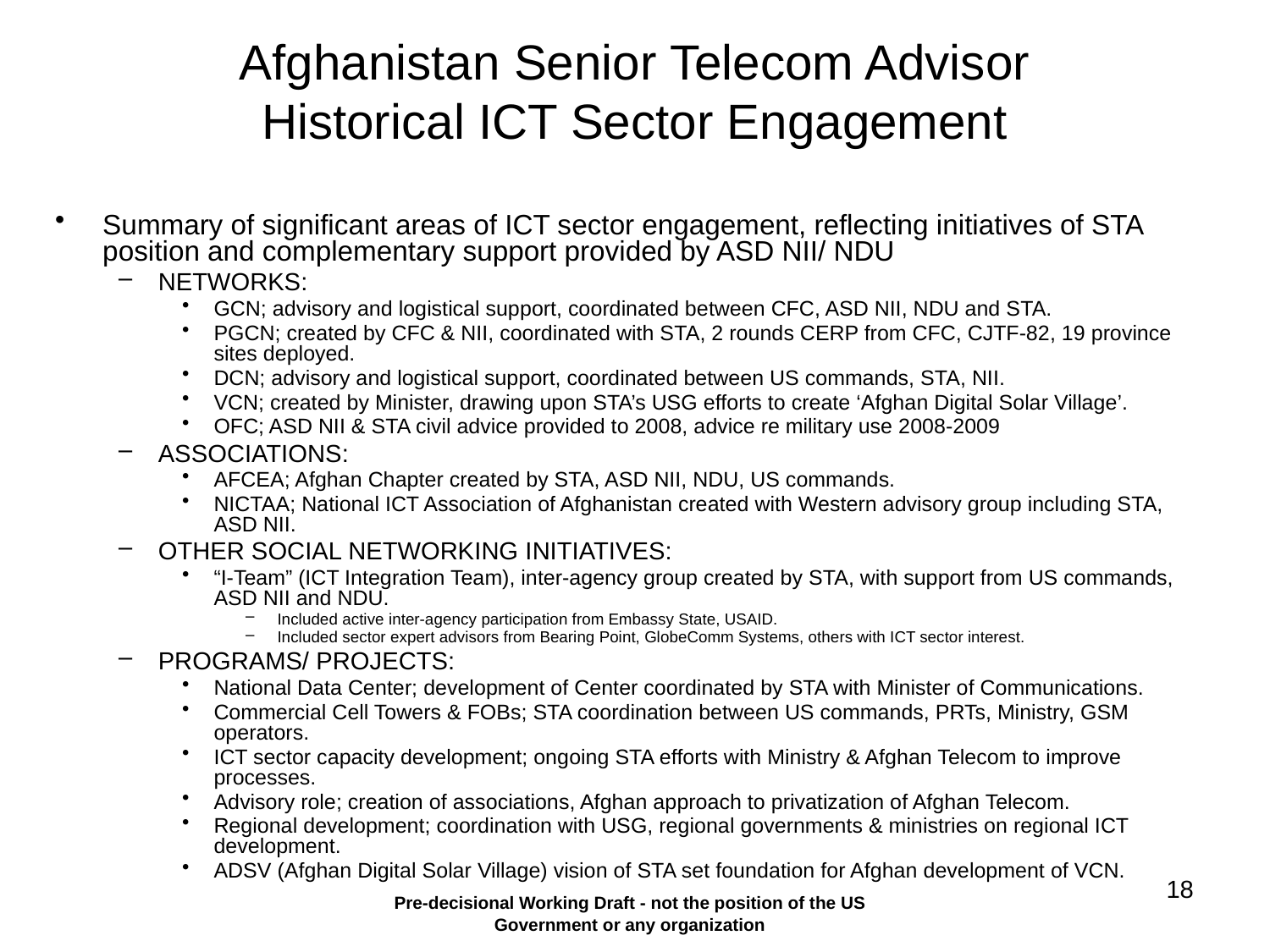

# Afghanistan Senior Telecom Advisor Historical ICT Sector Engagement

Summary of significant areas of ICT sector engagement, reflecting initiatives of STA position and complementary support provided by ASD NII/ NDU
NETWORKS:
GCN; advisory and logistical support, coordinated between CFC, ASD NII, NDU and STA.
PGCN; created by CFC & NII, coordinated with STA, 2 rounds CERP from CFC, CJTF-82, 19 province sites deployed.
DCN; advisory and logistical support, coordinated between US commands, STA, NII.
VCN; created by Minister, drawing upon STA’s USG efforts to create ‘Afghan Digital Solar Village’.
OFC; ASD NII & STA civil advice provided to 2008, advice re military use 2008-2009
ASSOCIATIONS:
AFCEA; Afghan Chapter created by STA, ASD NII, NDU, US commands.
NICTAA; National ICT Association of Afghanistan created with Western advisory group including STA, ASD NII.
OTHER SOCIAL NETWORKING INITIATIVES:
“I-Team” (ICT Integration Team), inter-agency group created by STA, with support from US commands, ASD NII and NDU.
Included active inter-agency participation from Embassy State, USAID.
Included sector expert advisors from Bearing Point, GlobeComm Systems, others with ICT sector interest.
PROGRAMS/ PROJECTS:
National Data Center; development of Center coordinated by STA with Minister of Communications.
Commercial Cell Towers & FOBs; STA coordination between US commands, PRTs, Ministry, GSM operators.
ICT sector capacity development; ongoing STA efforts with Ministry & Afghan Telecom to improve processes.
Advisory role; creation of associations, Afghan approach to privatization of Afghan Telecom.
Regional development; coordination with USG, regional governments & ministries on regional ICT development.
ADSV (Afghan Digital Solar Village) vision of STA set foundation for Afghan development of VCN.
18